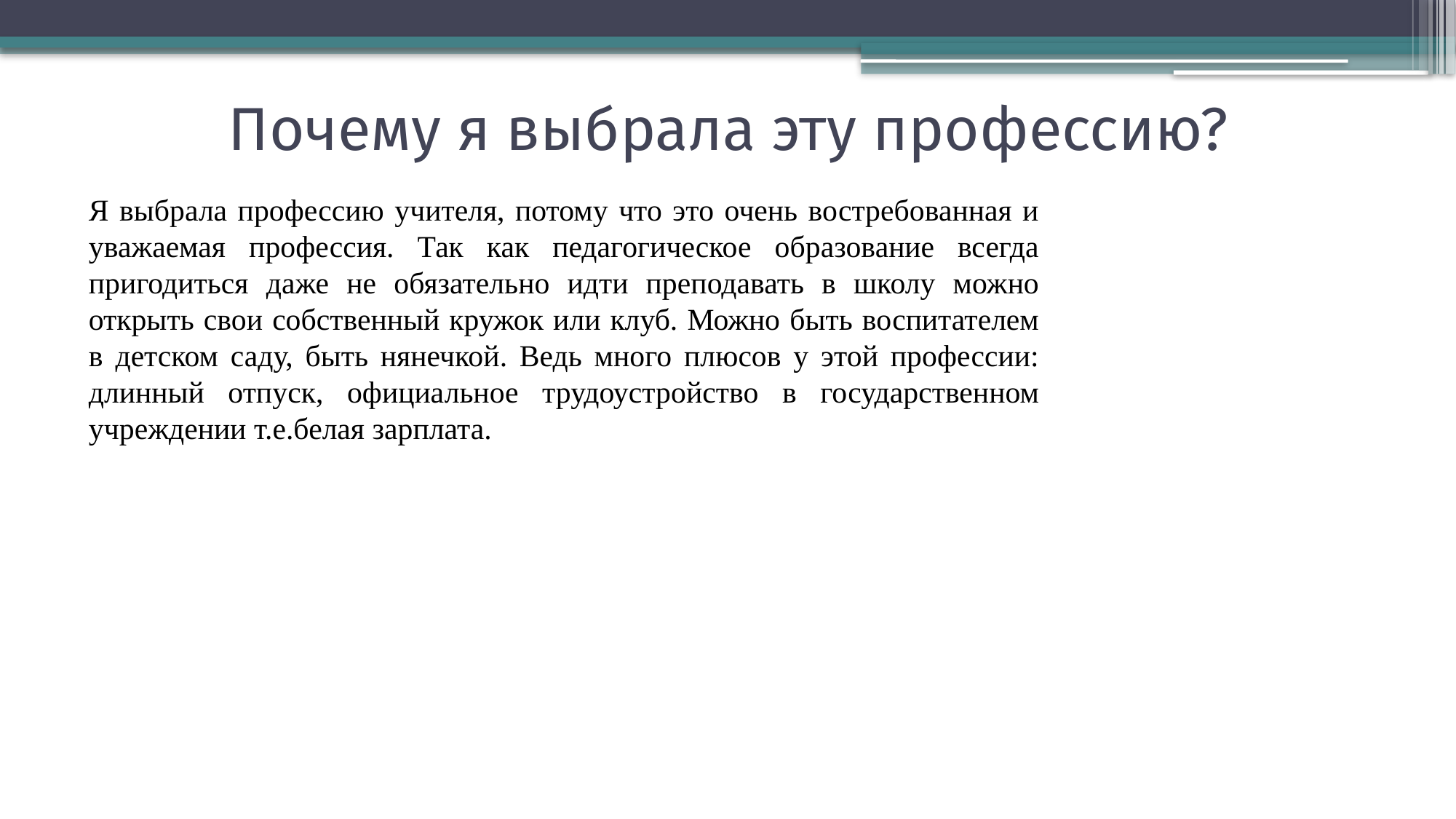

# Почему я выбрала эту профессию?
Я выбрала профессию учителя, потому что это очень востребованная и уважаемая профессия. Так как педагогическое образование всегда пригодиться даже не обязательно идти преподавать в школу можно открыть свои собственный кружок или клуб. Можно быть воспитателем в детском саду, быть нянечкой. Ведь много плюсов у этой профессии: длинный отпуск, официальное трудоустройство в государственном учреждении т.е.белая зарплата.